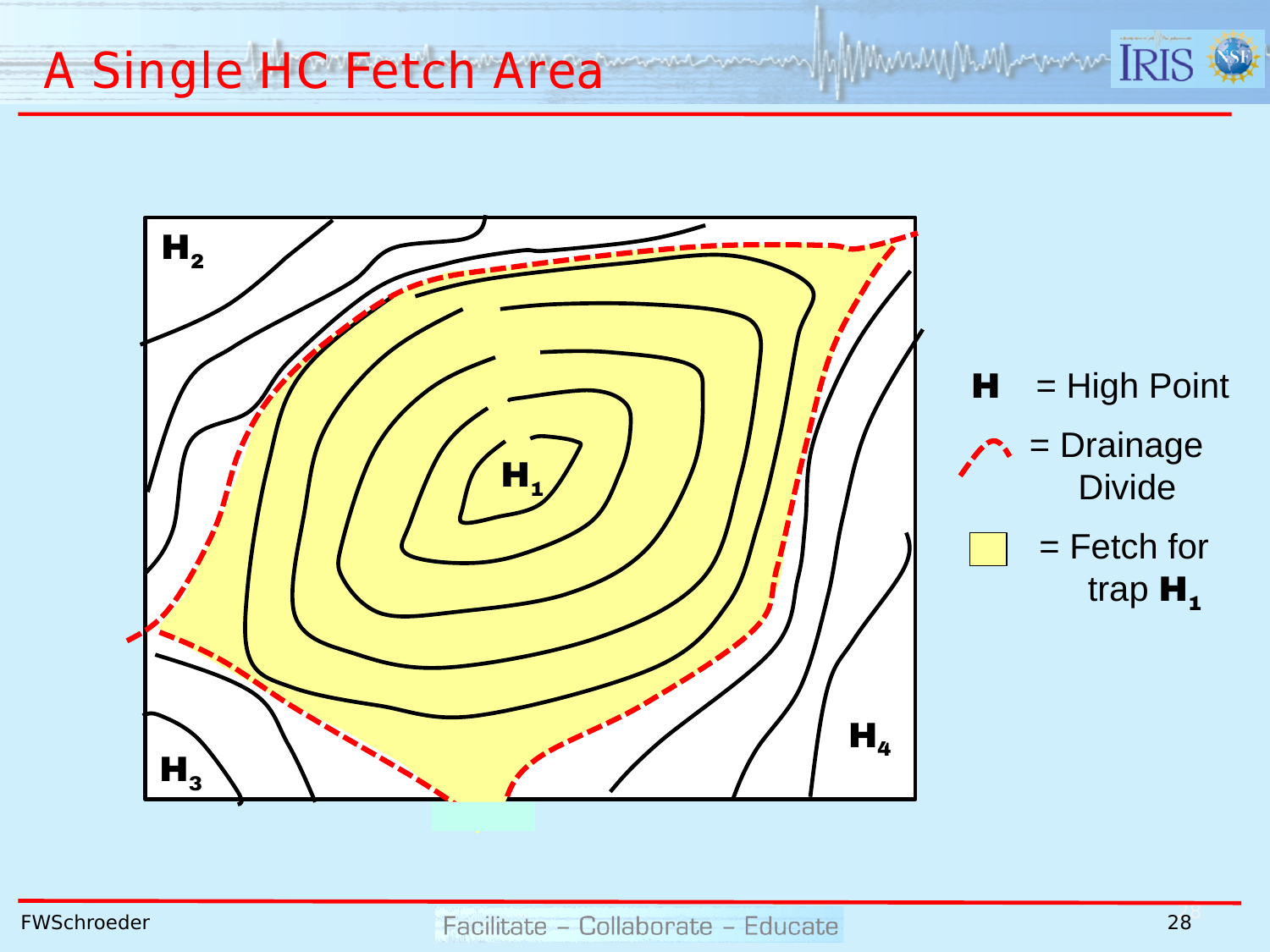

# A Single HC Fetch Area

H2

H   = High Point

      = Drainage
           Divide

       = Fetch for
            trap H1

H1

H4

H3